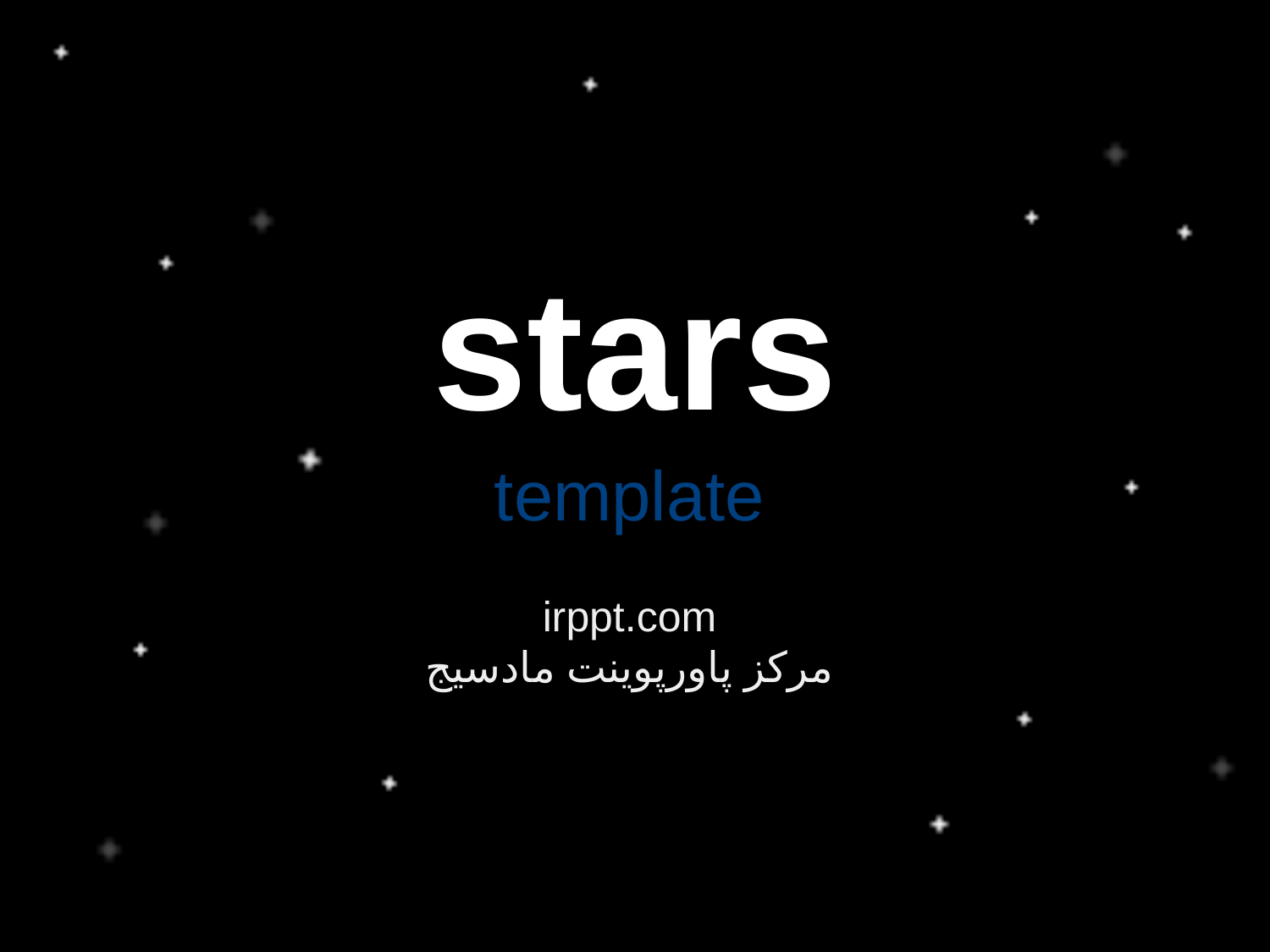

# stars
template
irppt.com
مرکز پاورپوینت مادسیج